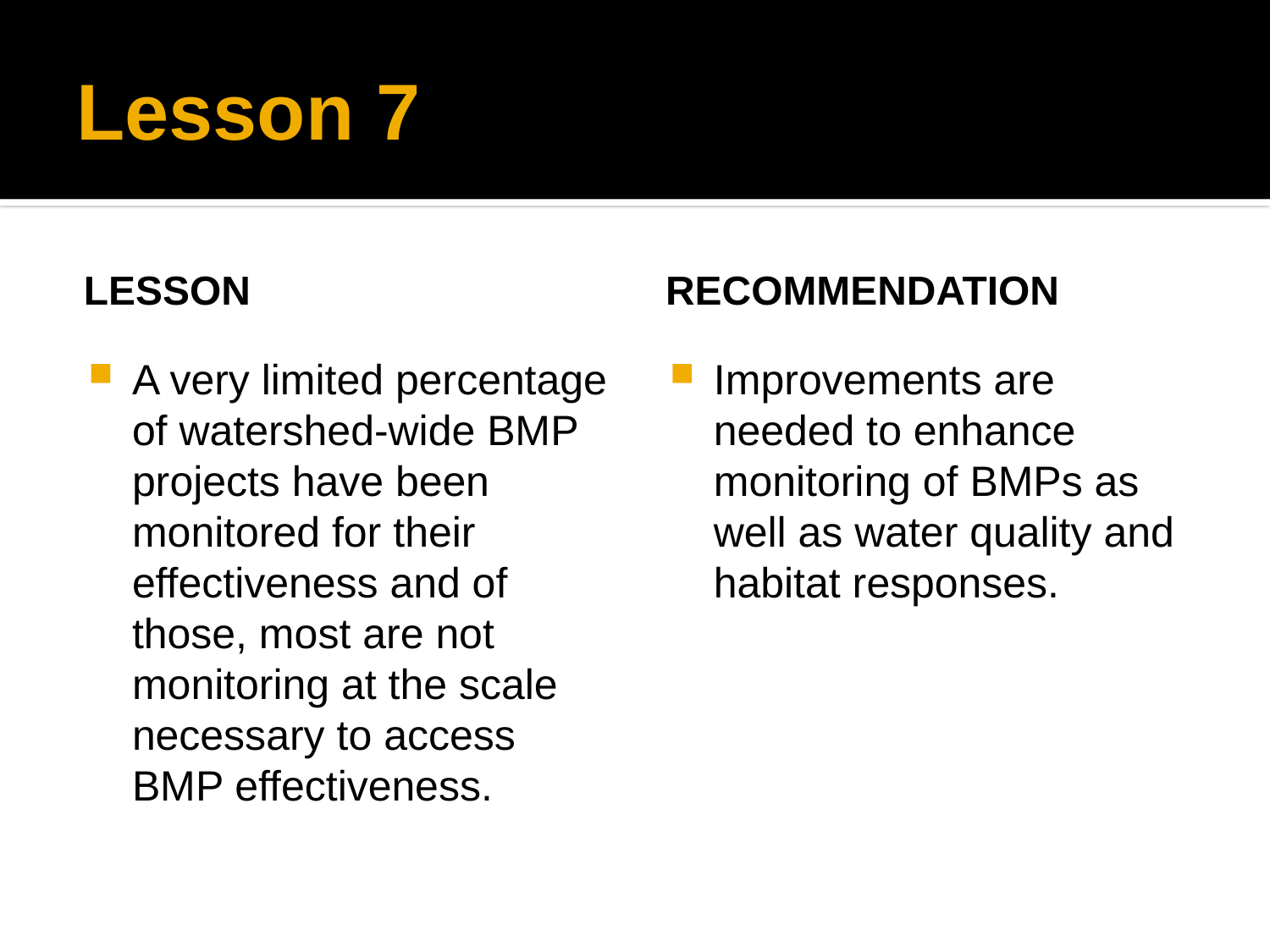

# Lesson 7
Lesson
Recommendation
A very limited percentage of watershed-wide BMP projects have been monitored for their effectiveness and of those, most are not monitoring at the scale necessary to access BMP effectiveness.

Improvements are needed to enhance monitoring of BMPs as well as water quality and habitat responses.